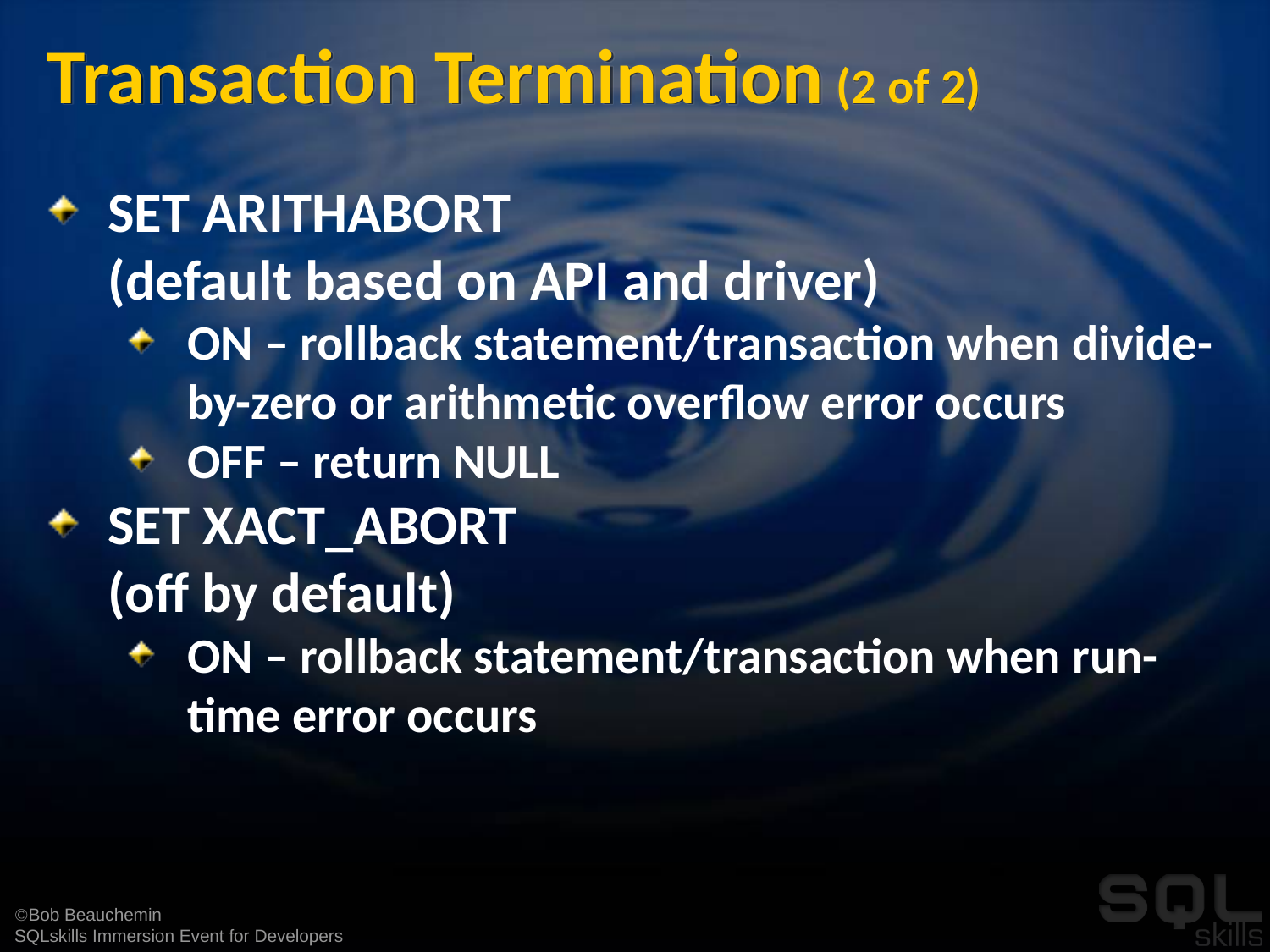

# Transaction Termination (2 of 2)
SET ARITHABORT
(default based on API and driver)
ON – rollback statement/transaction when divide-by-zero or arithmetic overflow error occurs
OFF – return NULL
SET XACT_ABORT
(off by default)
ON – rollback statement/transaction when run-time error occurs